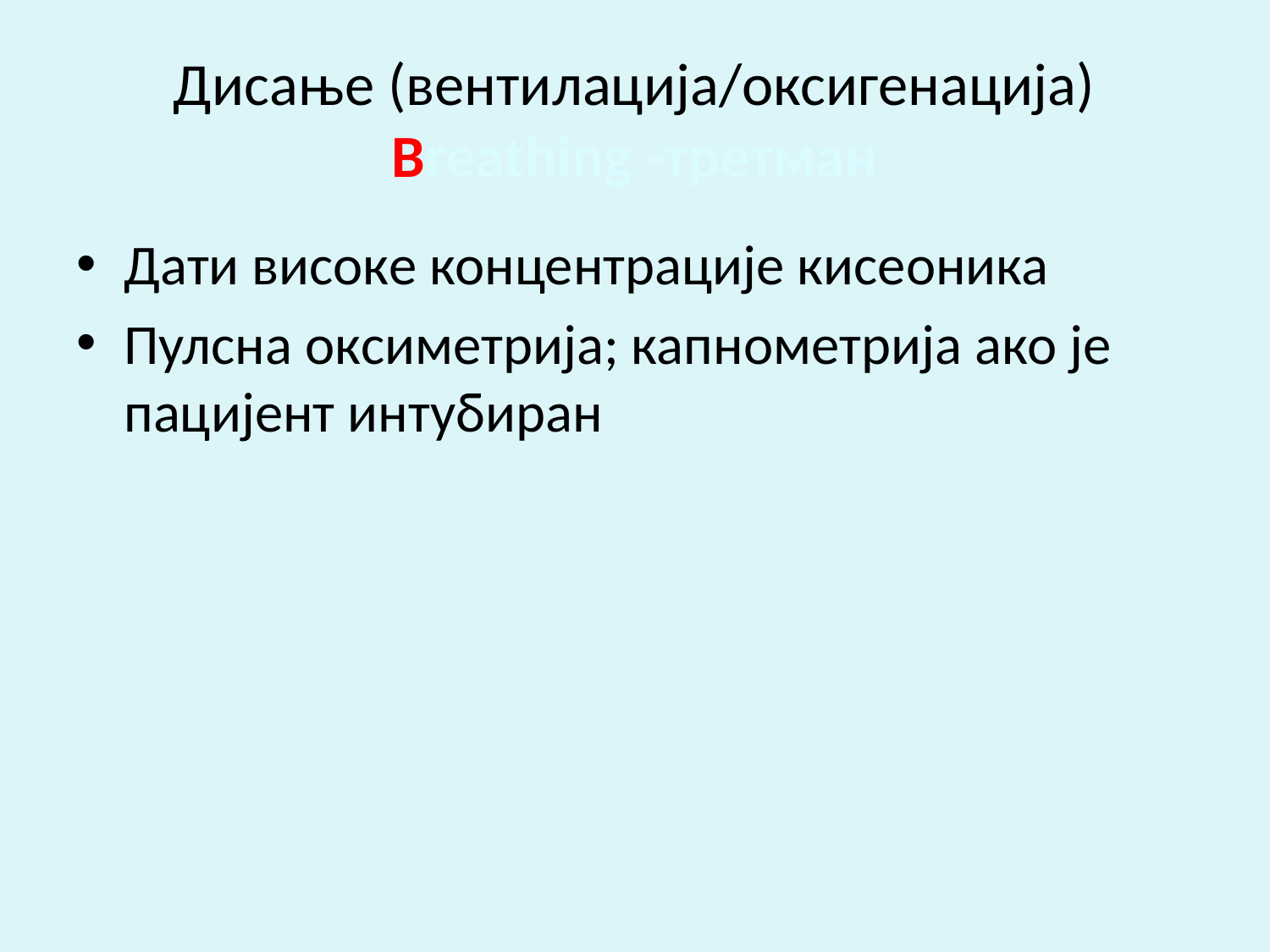

# Дисање (вентилација/оксигенација) Breathing -третман
Дати високе концентрације кисеоника
Пулсна оксиметрија; капнометрија ако је пацијент интубиран